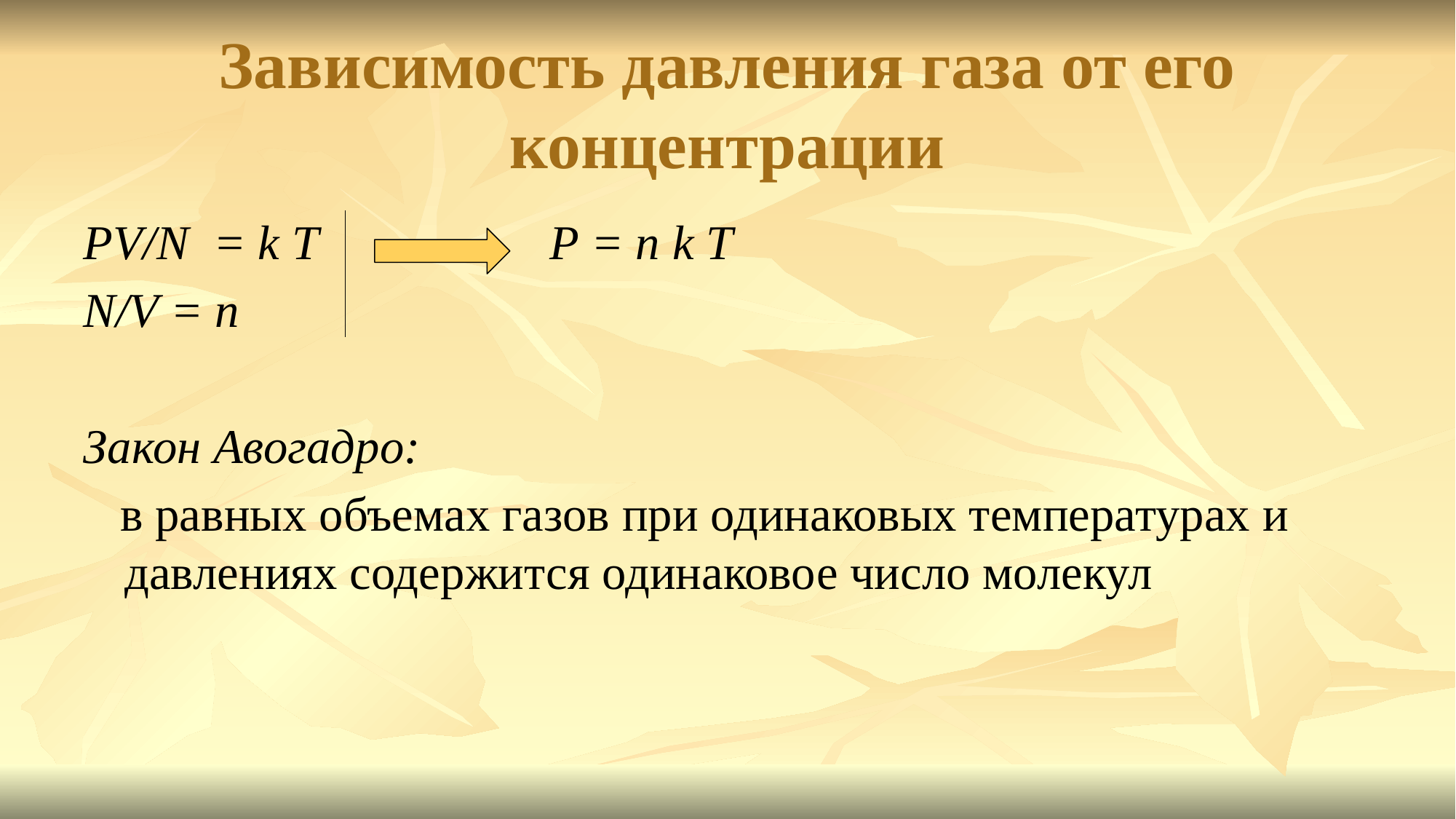

# Зависимость давления газа от его концентрации
PV/N  = k Т                   P = n k T
N/V = n

Закон Авогадро:
   в равных объемах газов при одинаковых температурах и давлениях содержится одинаковое число молекул